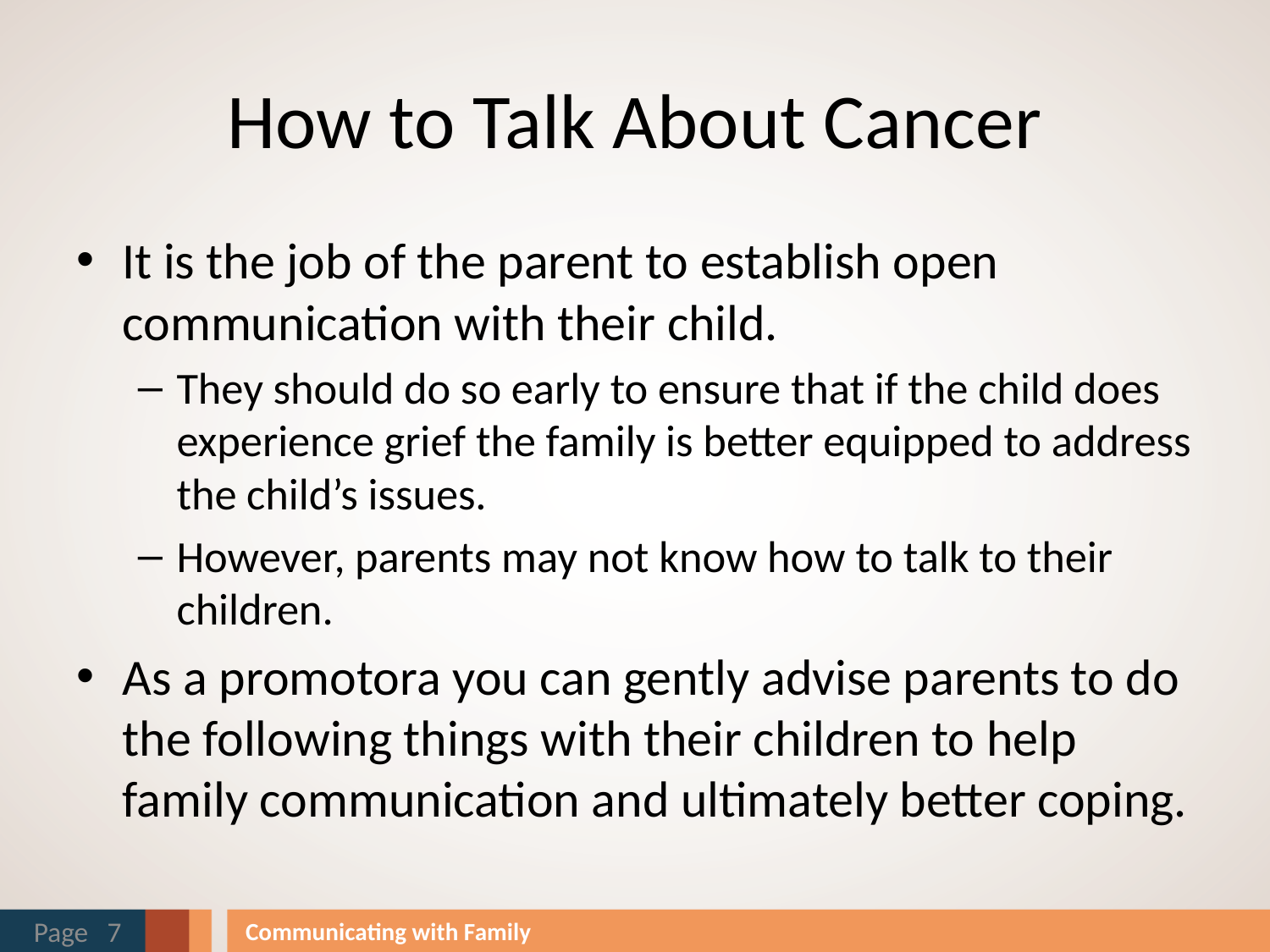

# How to Talk About Cancer
It is the job of the parent to establish open communication with their child.
They should do so early to ensure that if the child does experience grief the family is better equipped to address the child’s issues.
However, parents may not know how to talk to their children.
As a promotora you can gently advise parents to do the following things with their children to help family communication and ultimately better coping.

Page   7
Communicating with Family